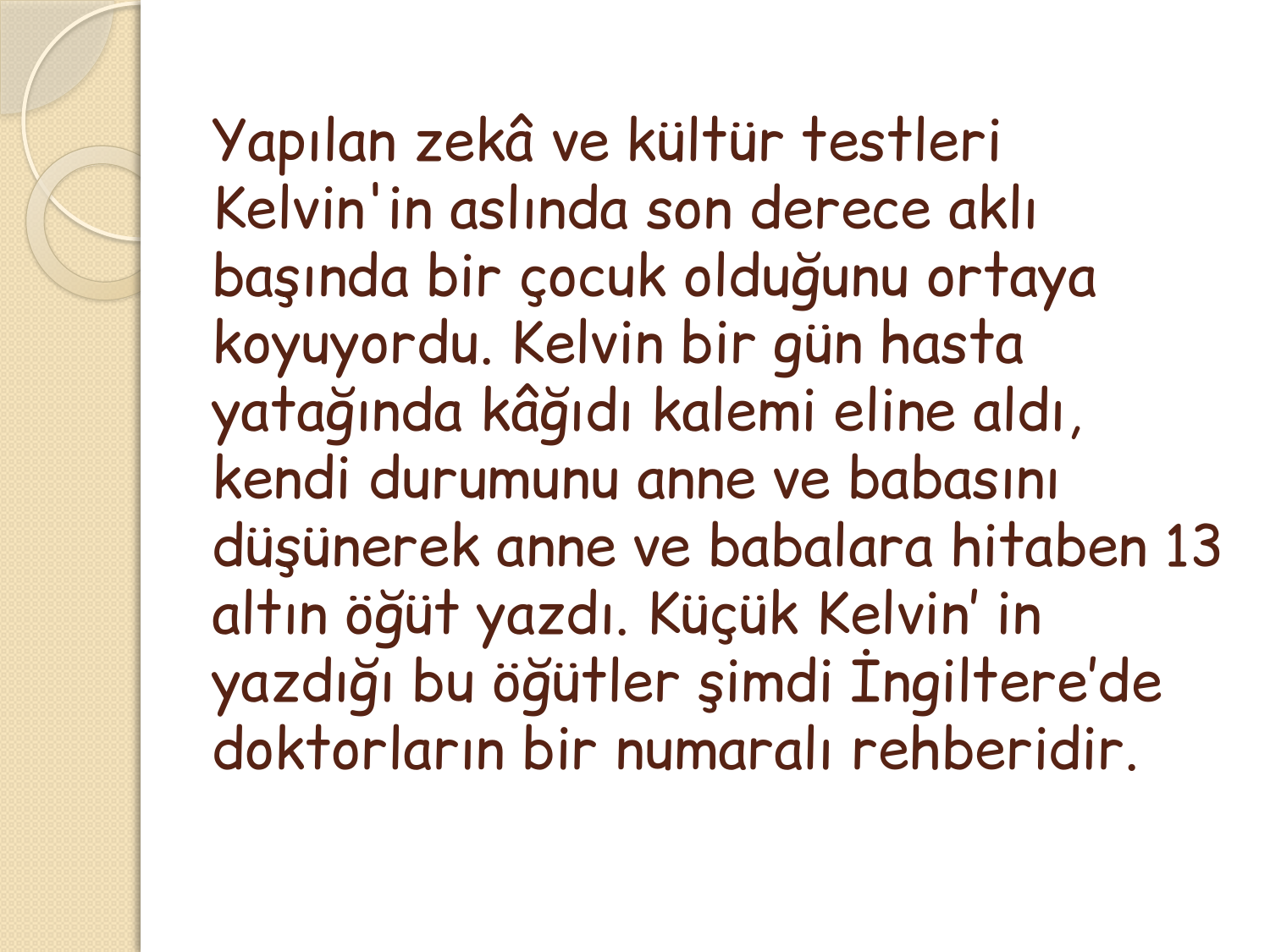

# Yapılan zekâ ve kültür testleri Kelvin'in aslında son derece aklı başında bir çocuk olduğunu ortaya koyuyordu. Kelvin bir gün hasta yatağında kâğıdı kalemi eline aldı, kendi durumunu anne ve babasını düşünerek anne ve babalara hitaben 13 altın öğüt yazdı. Küçük Kelvin’ in yazdığı bu öğütler şimdi İngiltere’de doktorların bir numaralı rehberidir.